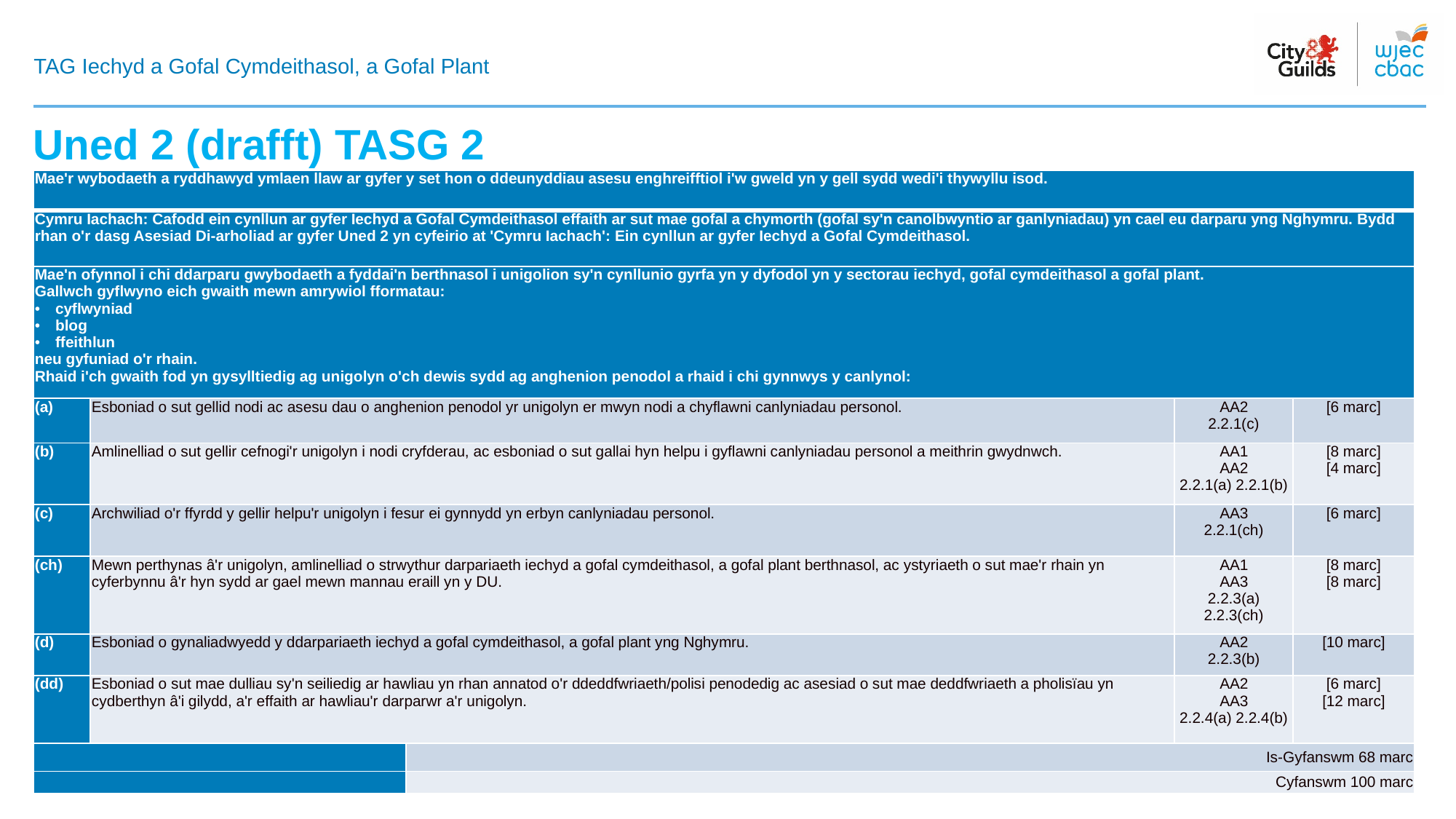

# TAG Iechyd a Gofal Cymdeithasol, a Gofal Plant

Uned 2 (drafft) TASG 2
| Mae'r wybodaeth a ryddhawyd ymlaen llaw ar gyfer y set hon o ddeunyddiau asesu enghreifftiol i'w gweld yn y gell sydd wedi'i thywyllu isod. |  |  |  |  |
| --- | --- | --- | --- | --- |
| Cymru Iachach: Cafodd ein cynllun ar gyfer Iechyd a Gofal Cymdeithasol effaith ar sut mae gofal a chymorth (gofal sy'n canolbwyntio ar ganlyniadau) yn cael eu darparu yng Nghymru. Bydd rhan o'r dasg Asesiad Di-arholiad ar gyfer Uned 2 yn cyfeirio at 'Cymru Iachach': Ein cynllun ar gyfer Iechyd a Gofal Cymdeithasol. |  |  |  |  |
| Mae'n ofynnol i chi ddarparu gwybodaeth a fyddai'n berthnasol i unigolion sy'n cynllunio gyrfa yn y dyfodol yn y sectorau iechyd, gofal cymdeithasol a gofal plant. Gallwch gyflwyno eich gwaith mewn amrywiol fformatau: cyflwyniad blog ffeithlun neu gyfuniad o'r rhain. Rhaid i'ch gwaith fod yn gysylltiedig ag unigolyn o'ch dewis sydd ag anghenion penodol a rhaid i chi gynnwys y canlynol: |  |  |  |  |
| (a) | Esboniad o sut gellid nodi ac asesu dau o anghenion penodol yr unigolyn er mwyn nodi a chyflawni canlyniadau personol. |  | AA2 2.2.1(c) | [6 marc] |
| (b) | Amlinelliad o sut gellir cefnogi'r unigolyn i nodi cryfderau, ac esboniad o sut gallai hyn helpu i gyflawni canlyniadau personol a meithrin gwydnwch. |  | AA1 AA2 2.2.1(a) 2.2.1(b) | [8 marc] [4 marc] |
| (c) | Archwiliad o'r ffyrdd y gellir helpu'r unigolyn i fesur ei gynnydd yn erbyn canlyniadau personol. |  | AA3 2.2.1(ch) | [6 marc] |
| (ch) | Mewn perthynas â'r unigolyn, amlinelliad o strwythur darpariaeth iechyd a gofal cymdeithasol, a gofal plant berthnasol, ac ystyriaeth o sut mae'r rhain yn cyferbynnu â'r hyn sydd ar gael mewn mannau eraill yn y DU. |  | AA1 AA3 2.2.3(a) 2.2.3(ch) | [8 marc] [8 marc] |
| (d) | Esboniad o gynaliadwyedd y ddarpariaeth iechyd a gofal cymdeithasol, a gofal plant yng Nghymru. |  | AA2 2.2.3(b) | [10 marc] |
| (dd) | Esboniad o sut mae dulliau sy'n seiliedig ar hawliau yn rhan annatod o'r ddeddfwriaeth/polisi penodedig ac asesiad o sut mae deddfwriaeth a pholisïau yn cydberthyn â'i gilydd, a'r effaith ar hawliau'r darparwr a'r unigolyn. |  | AA2 AA3 2.2.4(a) 2.2.4(b) | [6 marc] [12 marc] |
|  |  | Is-Gyfanswm 68 marc |  |  |
|  |  | Cyfanswm 100 marc |  |  |